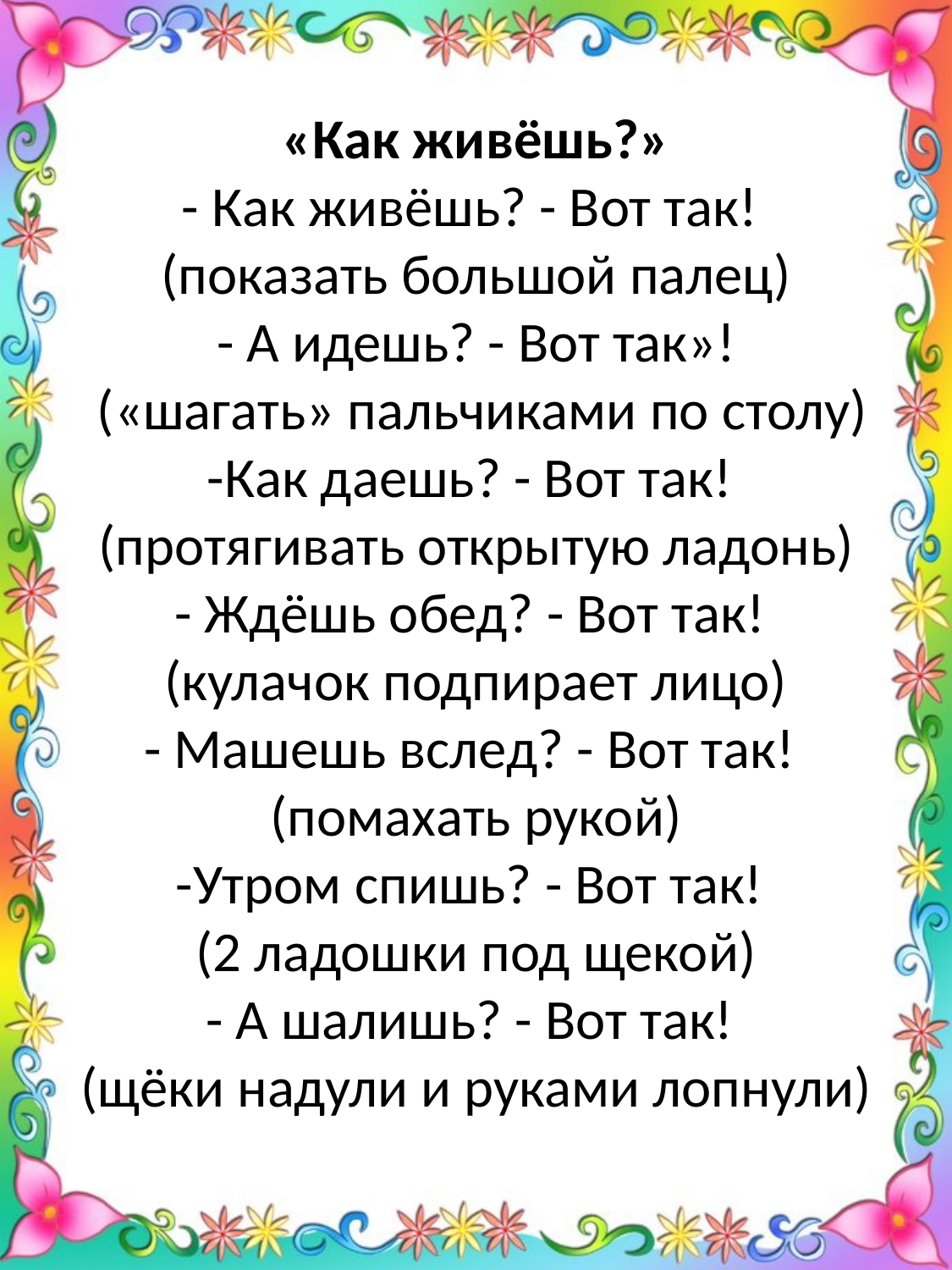

# «Как живёшь?»  - Как живёшь? - Вот так! (показать большой палец) - А идешь? - Вот так»! («шагать» пальчиками по столу) -Как даешь? - Вот так! (протягивать открытую ладонь) - Ждёшь обед? - Вот так! (кулачок подпирает лицо) - Машешь вслед? - Вот так! (помахать рукой) -Утром спишь? - Вот так! (2 ладошки под щекой) - А шалишь? - Вот так! (щёки надули и руками лопнули)